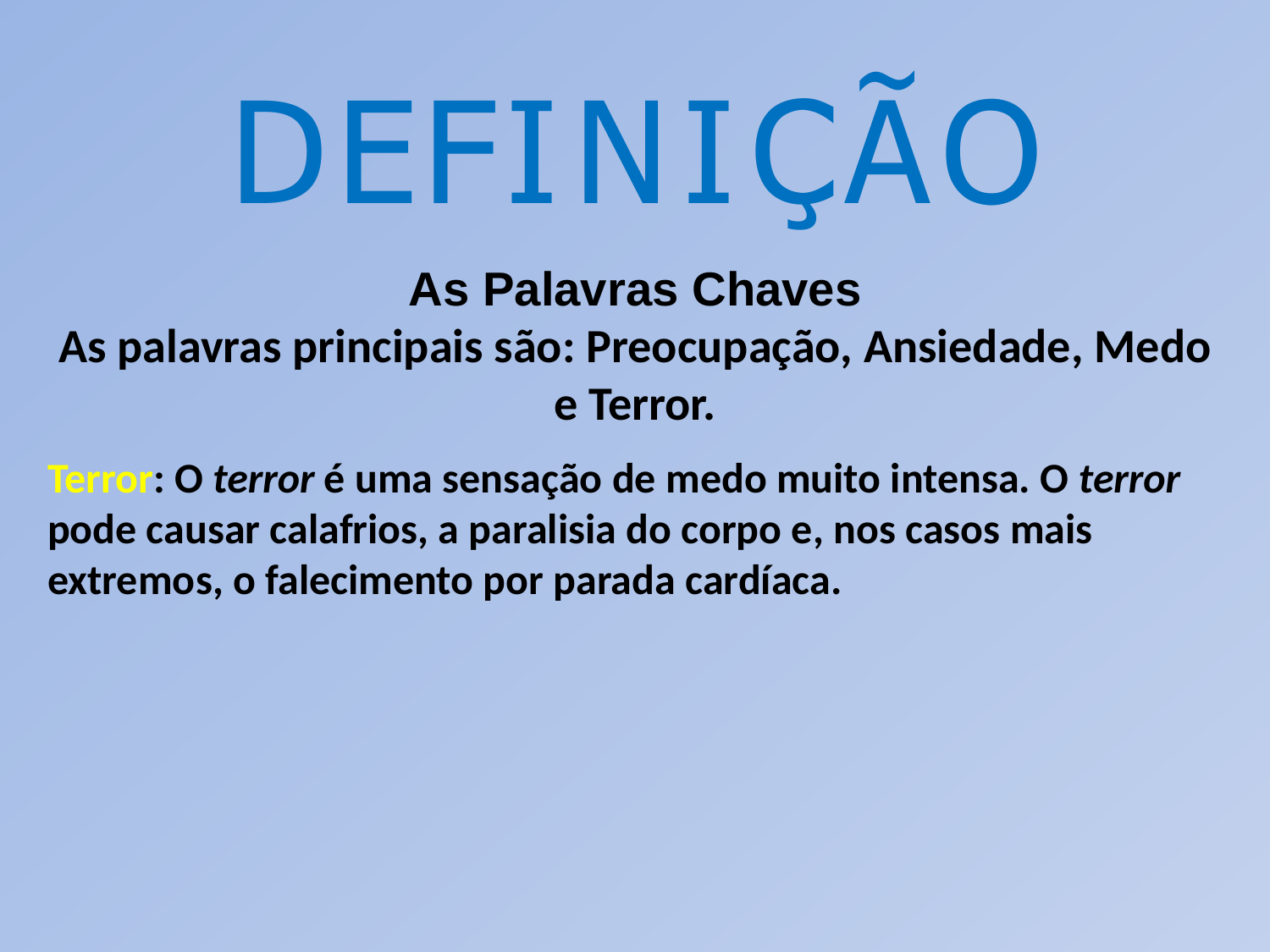

DEFINIÇÃO

As Palavras Chaves
As palavras principais são: Preocupação, Ansiedade, Medo e Terror.

Terror: O terror é uma sensação de medo muito intensa. O terror pode causar calafrios, a paralisia do corpo e, nos casos mais extremos, o falecimento por parada cardíaca.